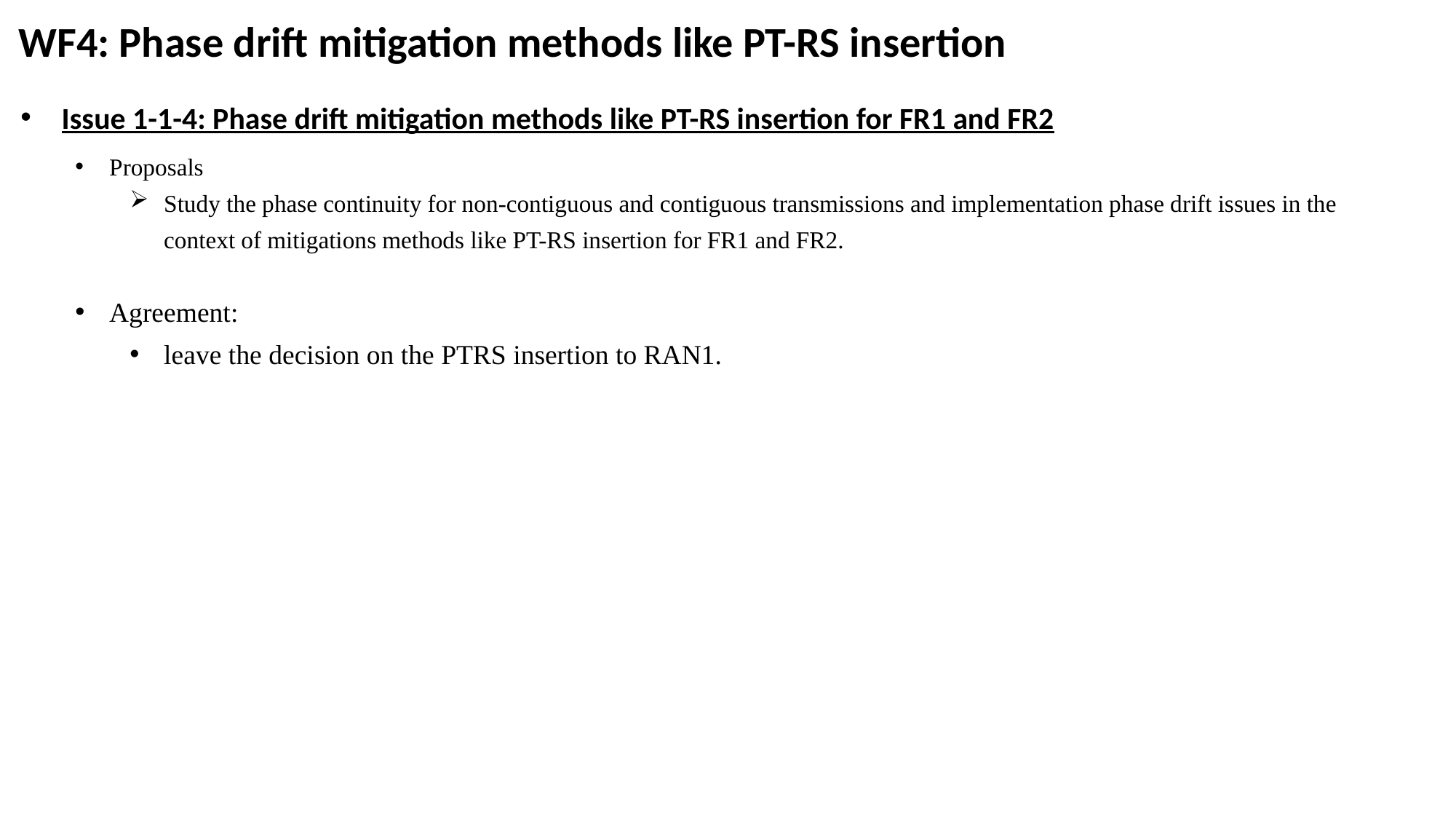

# WF4: Phase drift mitigation methods like PT-RS insertion
Issue 1-1-4: Phase drift mitigation methods like PT-RS insertion for FR1 and FR2
Proposals
Study the phase continuity for non-contiguous and contiguous transmissions and implementation phase drift issues in the context of mitigations methods like PT-RS insertion for FR1 and FR2.

Agreement:
leave the decision on the PTRS insertion to RAN1.